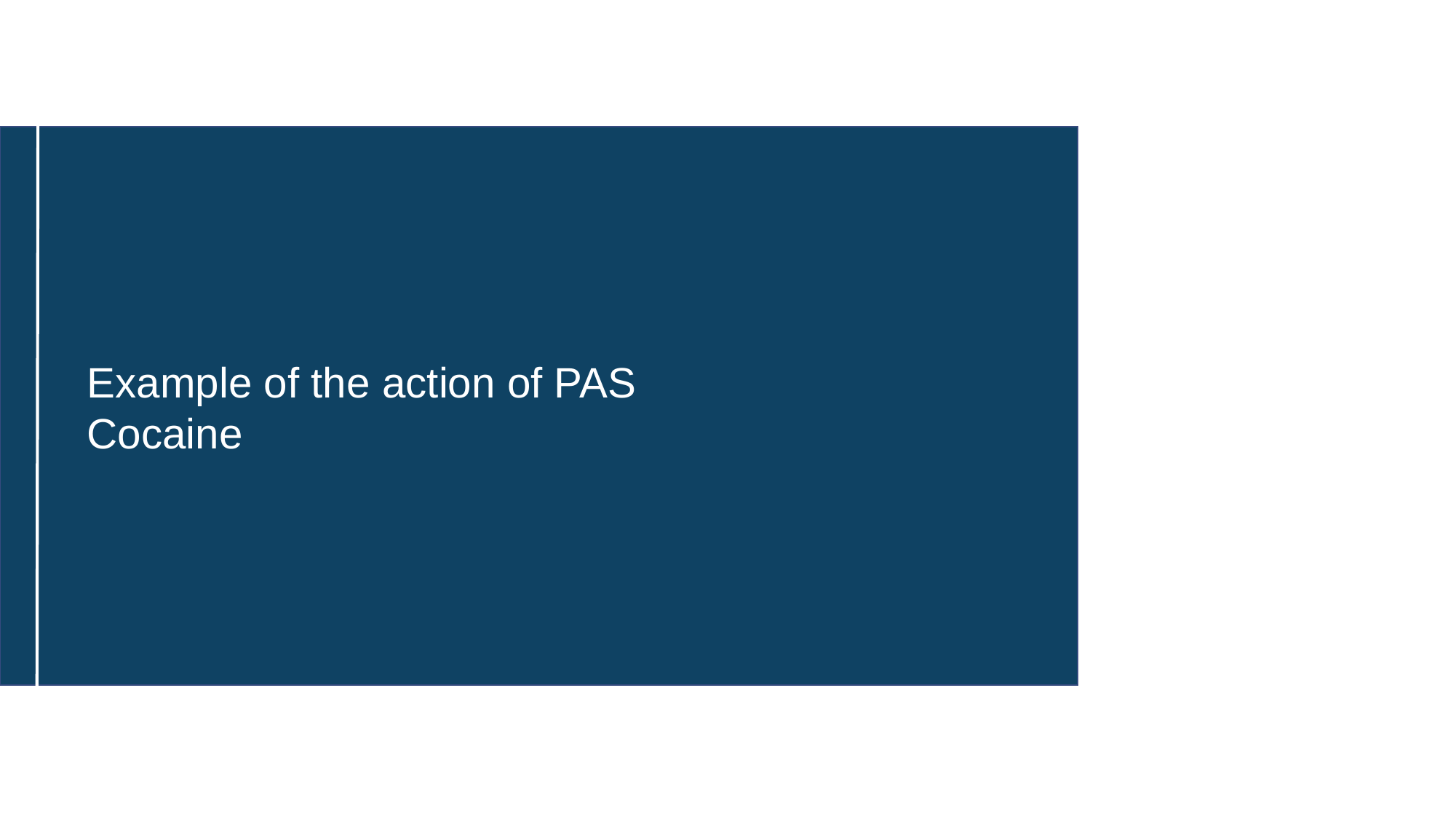

Example of the action of PAS
Cocaine